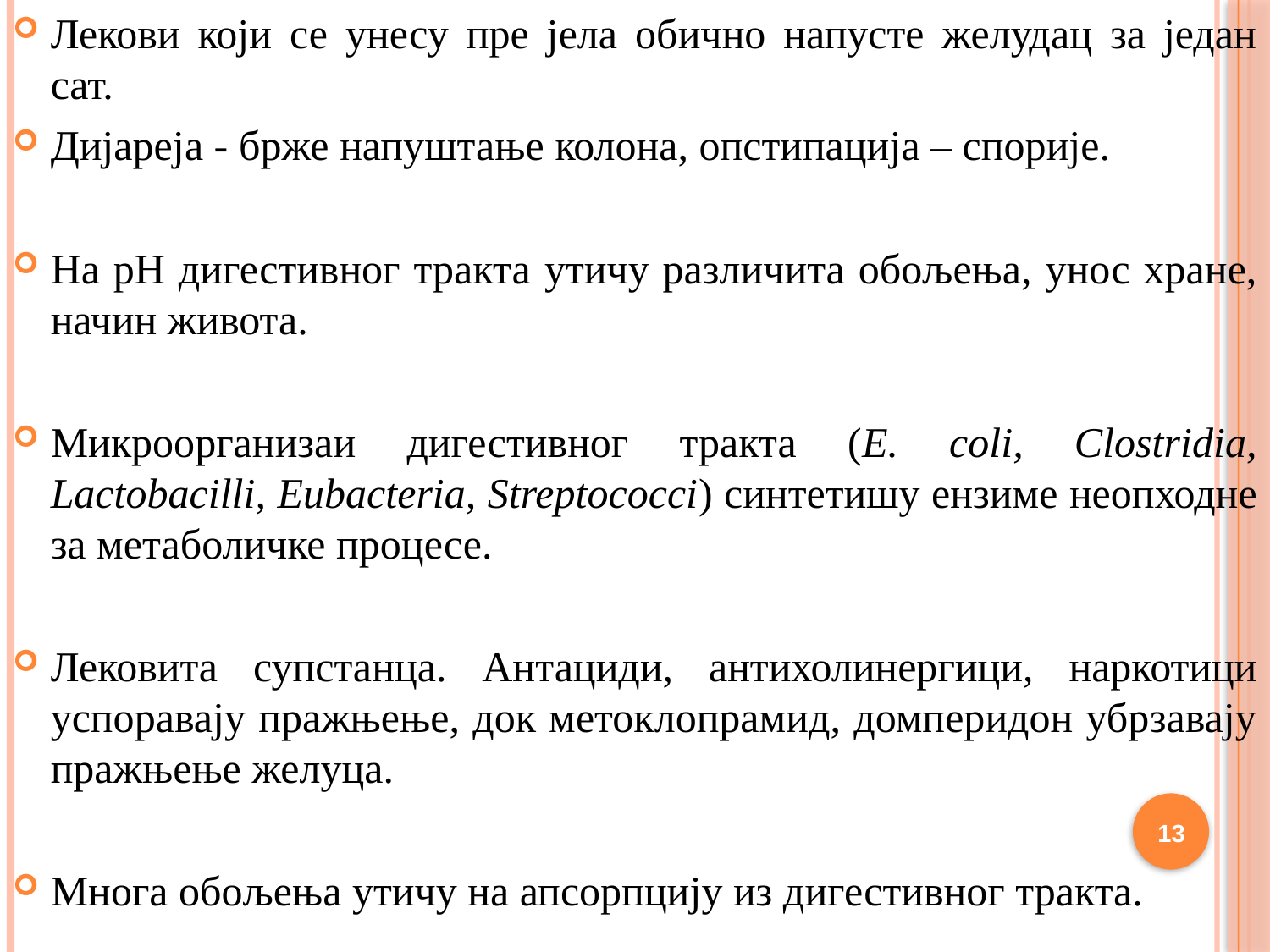

Лекови који се унесу пре јела обично напусте желудац за један сат.
Дијареја - брже напуштање колона, опстипација – спорије.

На pH дигестивног тракта утичу различита обољења, унос хране, начин живота.

Микроорганизаи дигестивног тракта (E. coli, Clostridia, Lactobacilli, Eubacteria, Streptococci) синтетишу ензиме неопходне за метаболичке процесе.

Лековита супстанца. Антациди, антихолинергици, наркотици успоравају пражњење, док метоклопрамид, домперидон убрзавају пражњење желуца.

Многа обољења утичу на апсорпцију из дигестивног тракта.

13